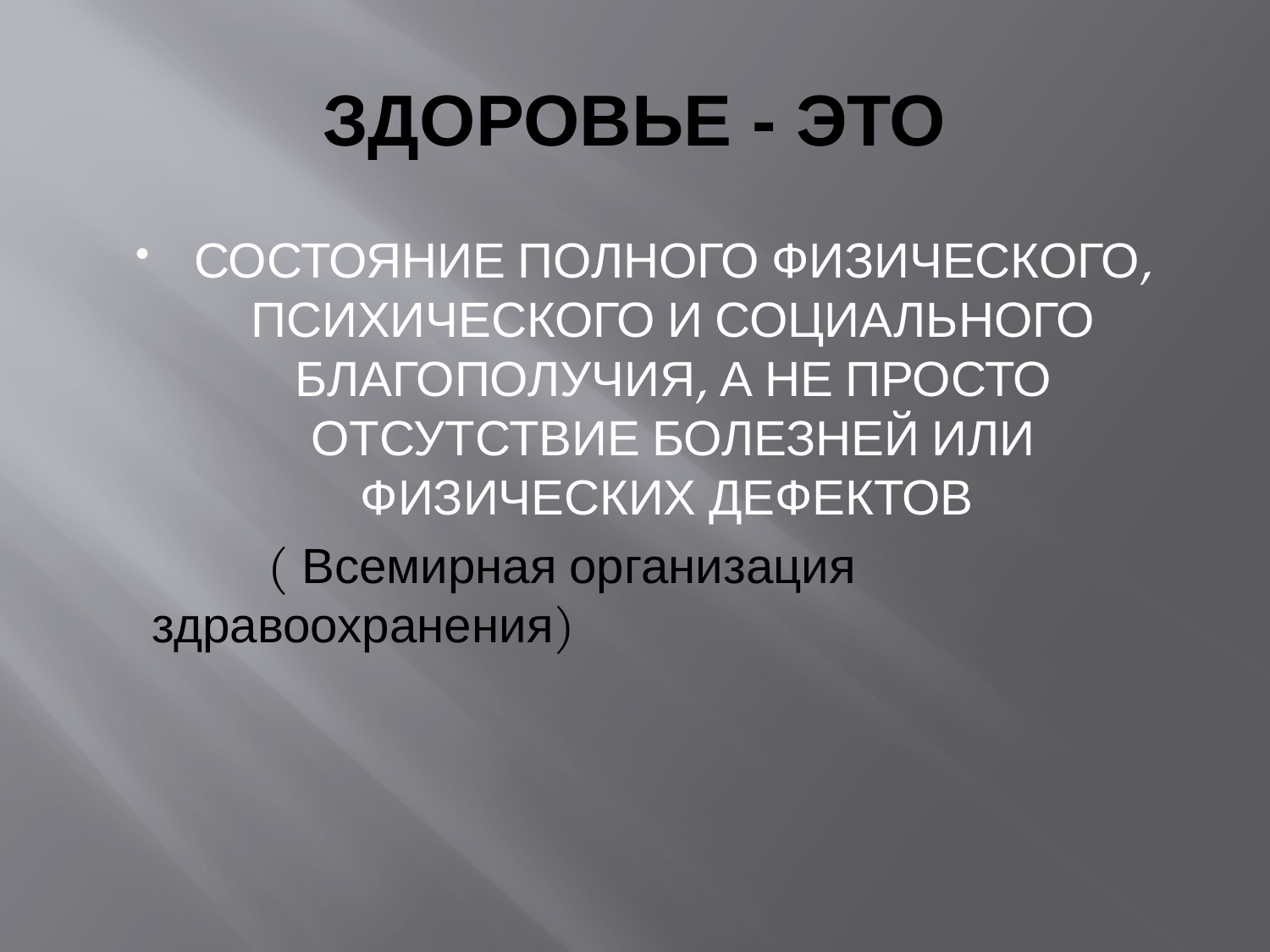

# ЗДОРОВЬЕ - ЭТО
СОСТОЯНИЕ ПОЛНОГО ФИЗИЧЕСКОГО, ПСИХИЧЕСКОГО И СОЦИАЛЬНОГО БЛАГОПОЛУЧИЯ, А НЕ ПРОСТО ОТСУТСТВИЕ БОЛЕЗНЕЙ ИЛИ ФИЗИЧЕСКИХ ДЕФЕКТОВ
              ( Всемирная организация здравоохранения)